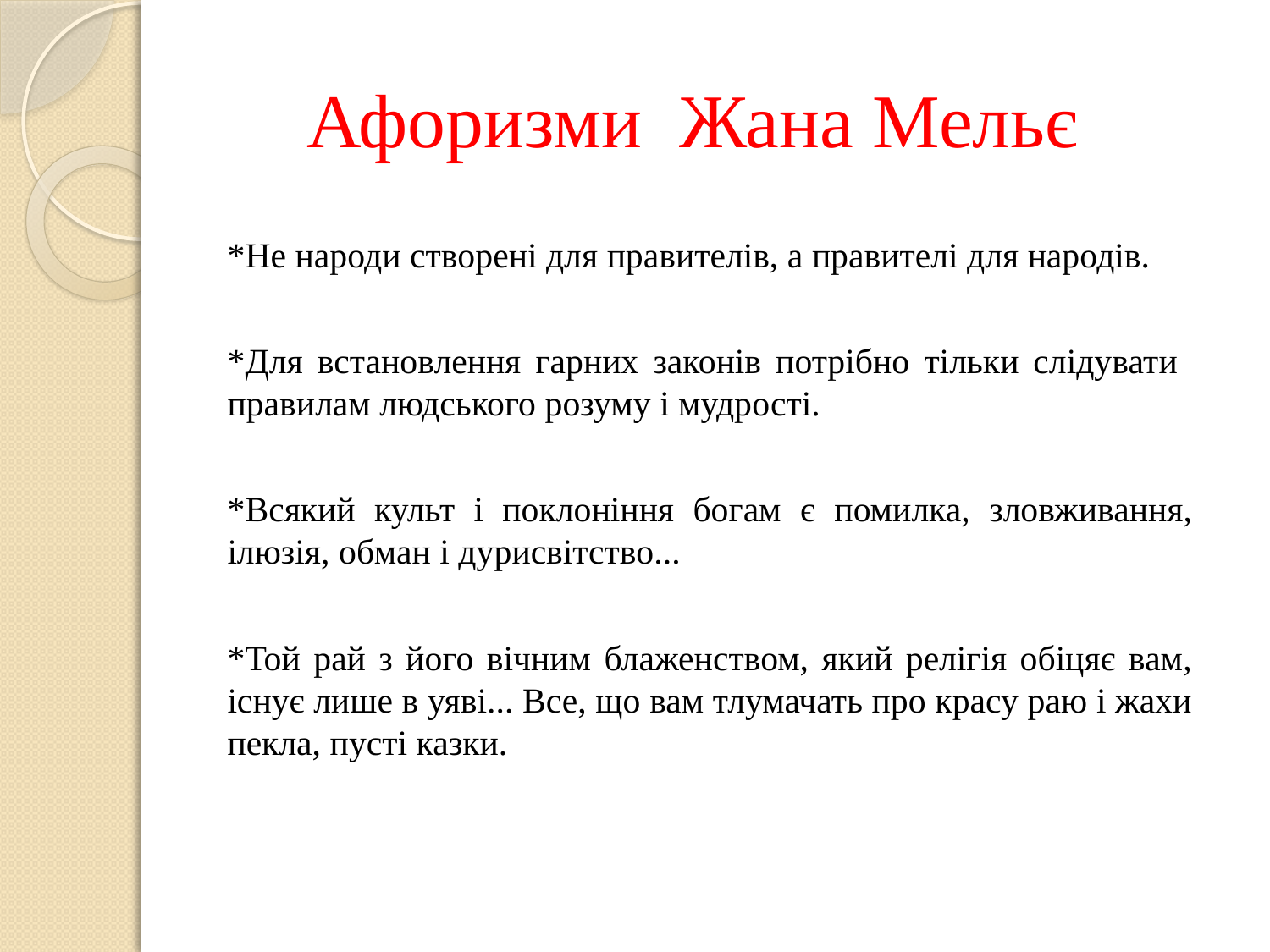

# Афоризми  Жана Мельє
*Не народи створені для правителів, а правителі для народів.

*Для встановлення гарних законів потрібно тільки слідувати  правилам людського розуму і мудрості.

*Всякий культ і поклоніння богам є помилка, зловживання, ілюзія, обман і дурисвітство...

*Той рай з його вічним блаженством, який релігія обіцяє вам, існує лише в уяві... Все, що вам тлумачать про красу раю і жахи пекла, пусті казки.